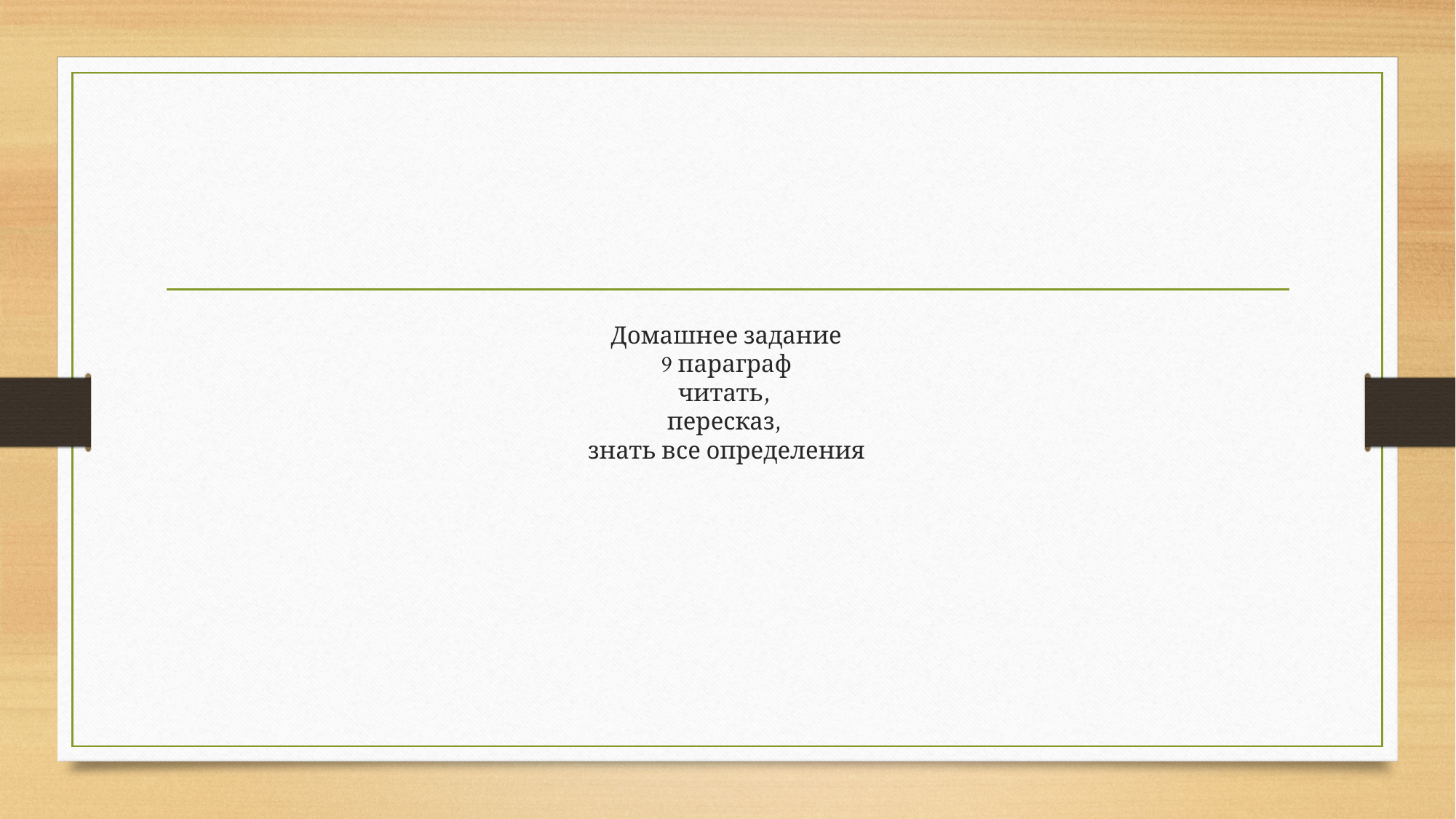

# Домашнее задание 9 параграф читать, пересказ, знать все определения